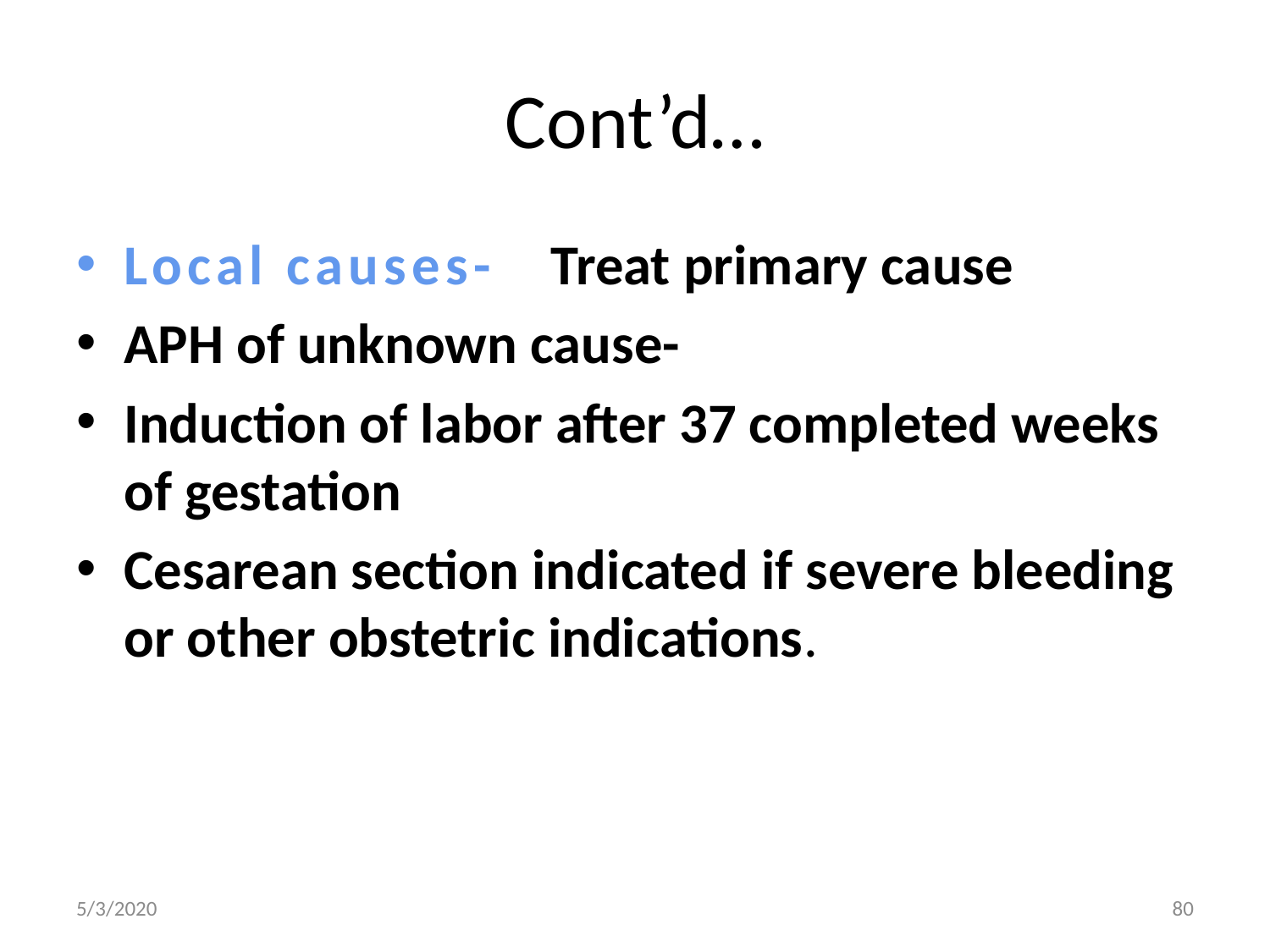

# Cont’d…
Local causes-   Treat primary cause
APH of unknown cause-
Induction of labor after 37 completed weeks of gestation
Cesarean section indicated if severe bleeding or other obstetric indications.

5/3/2020
80